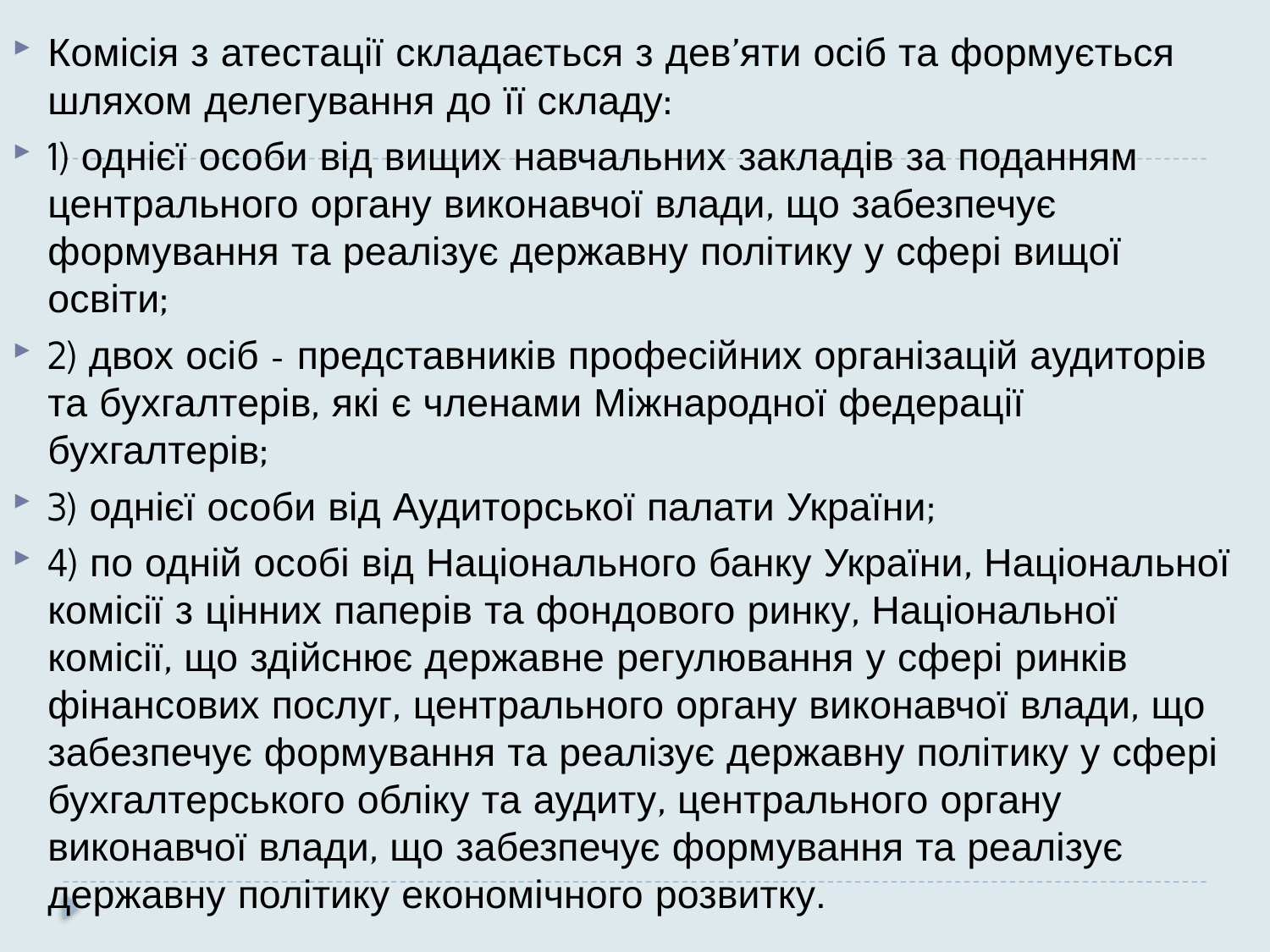

Комісія з атестації складається з дев’яти осіб та формується шляхом делегування до її складу:
1) однієї особи від вищих навчальних закладів за поданням центрального органу виконавчої влади, що забезпечує формування та реалізує державну політику у сфері вищої освіти;
2) двох осіб - представників професійних організацій аудиторів та бухгалтерів, які є членами Міжнародної федерації бухгалтерів;
3) однієї особи від Аудиторської палати України;
4) по одній особі від Національного банку України, Національної комісії з цінних паперів та фондового ринку, Національної комісії, що здійснює державне регулювання у сфері ринків фінансових послуг, центрального органу виконавчої влади, що забезпечує формування та реалізує державну політику у сфері бухгалтерського обліку та аудиту, центрального органу виконавчої влади, що забезпечує формування та реалізує державну політику економічного розвитку.